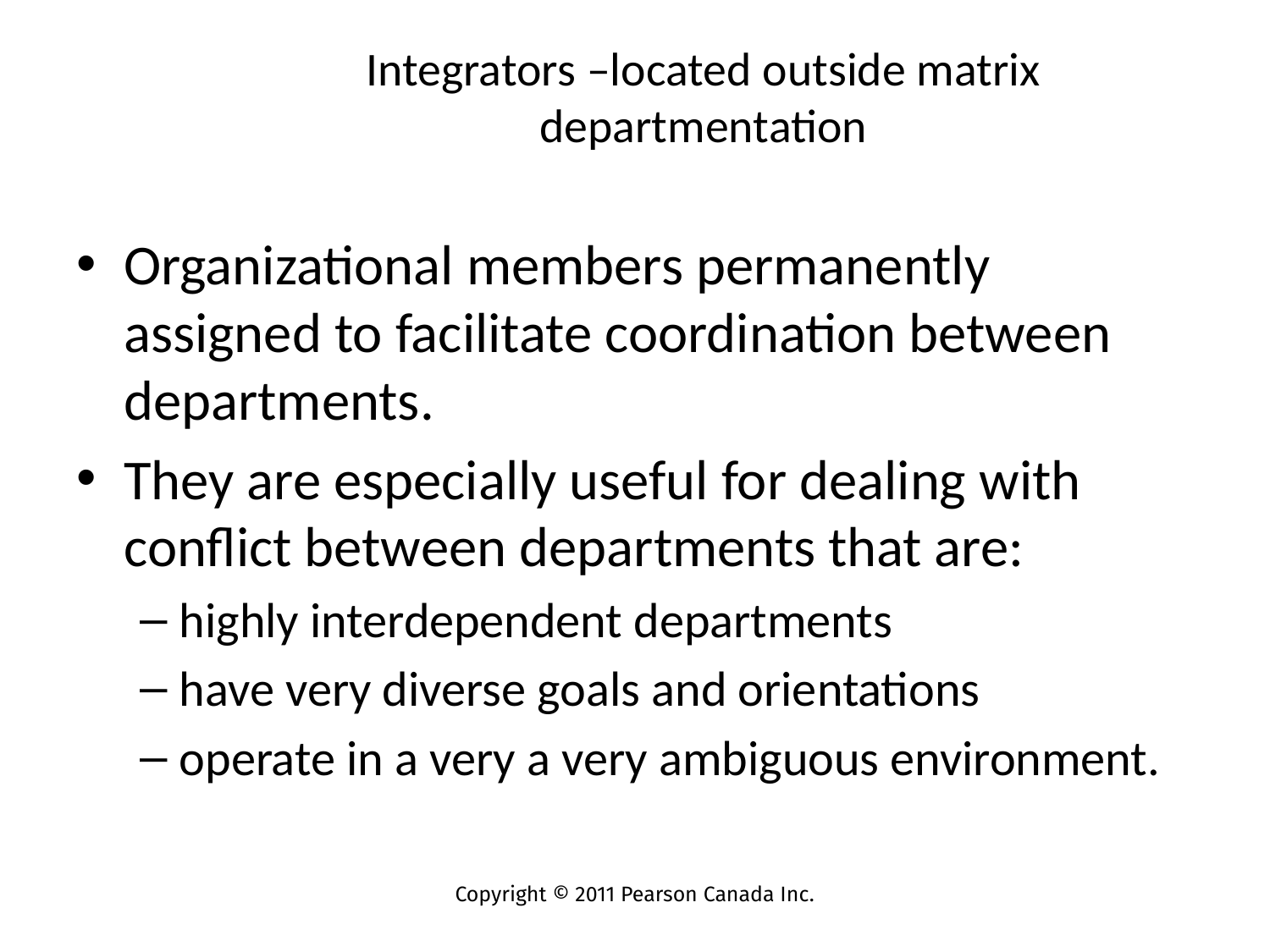

# Integrators –located outside matrix departmentation
Organizational members permanently assigned to facilitate coordination between departments.
They are especially useful for dealing with conflict between departments that are:
highly interdependent departments
have very diverse goals and orientations
operate in a very a very ambiguous environment.

Copyright © 2011 Pearson Canada Inc.